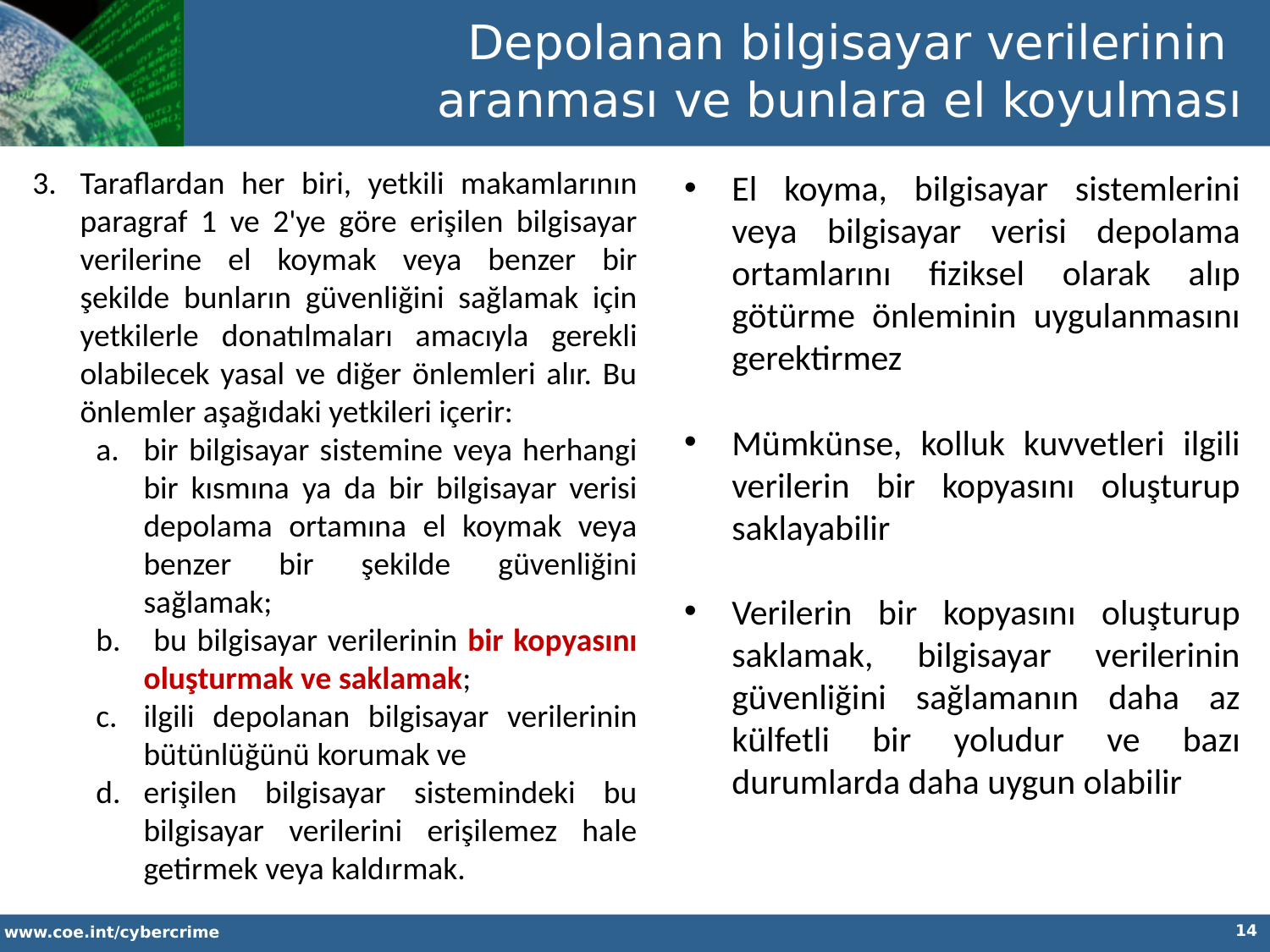

Depolanan bilgisayar verilerinin
aranması ve bunlara el koyulması
Taraflardan her biri, yetkili makamlarının paragraf 1 ve 2'ye göre erişilen bilgisayar verilerine el koymak veya benzer bir şekilde bunların güvenliğini sağlamak için yetkilerle donatılmaları amacıyla gerekli olabilecek yasal ve diğer önlemleri alır. Bu önlemler aşağıdaki yetkileri içerir:
bir bilgisayar sistemine veya herhangi bir kısmına ya da bir bilgisayar verisi depolama ortamına el koymak veya benzer bir şekilde güvenliğini sağlamak;
 bu bilgisayar verilerinin bir kopyasını oluşturmak ve saklamak;
ilgili depolanan bilgisayar verilerinin bütünlüğünü korumak ve
erişilen bilgisayar sistemindeki bu bilgisayar verilerini erişilemez hale getirmek veya kaldırmak.
El koyma, bilgisayar sistemlerini veya bilgisayar verisi depolama ortamlarını fiziksel olarak alıp götürme önleminin uygulanmasını gerektirmez

Mümkünse, kolluk kuvvetleri ilgili verilerin bir kopyasını oluşturup saklayabilir

Verilerin bir kopyasını oluşturup saklamak, bilgisayar verilerinin güvenliğini sağlamanın daha az külfetli bir yoludur ve bazı durumlarda daha uygun olabilir